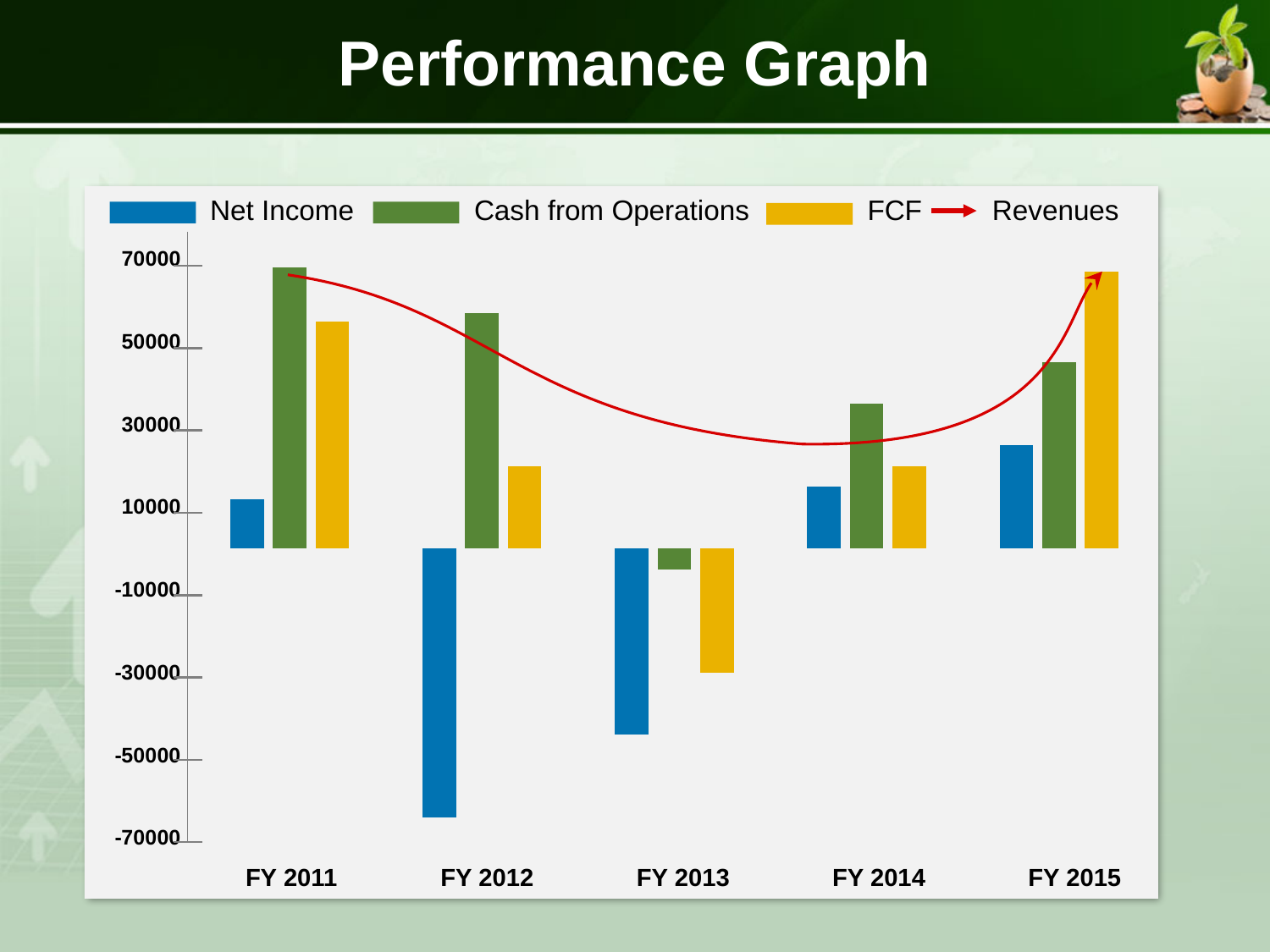

Performance Graph

Net Income
Cash from Operations
FCF
Revenues

### Chart

| Category | Series 1 | Series 2 | Series 3 |
|---|---|---|---|
| Category 1 | 12000.0 | 68000.0 | 55000.0 |
| Category 2 | -65000.0 | 57000.0 | 20000.0 |
| Category 3 | -45000.0 | -5000.0 | -30000.0 |
| Category 4 | 15000.0 | 35000.0 | 20000.0 |
| Category 5 | 25000.0 | 45000.0 | 67000.0 |
FY 2011
FY 2012
FY 2013
FY 2014
FY 2015